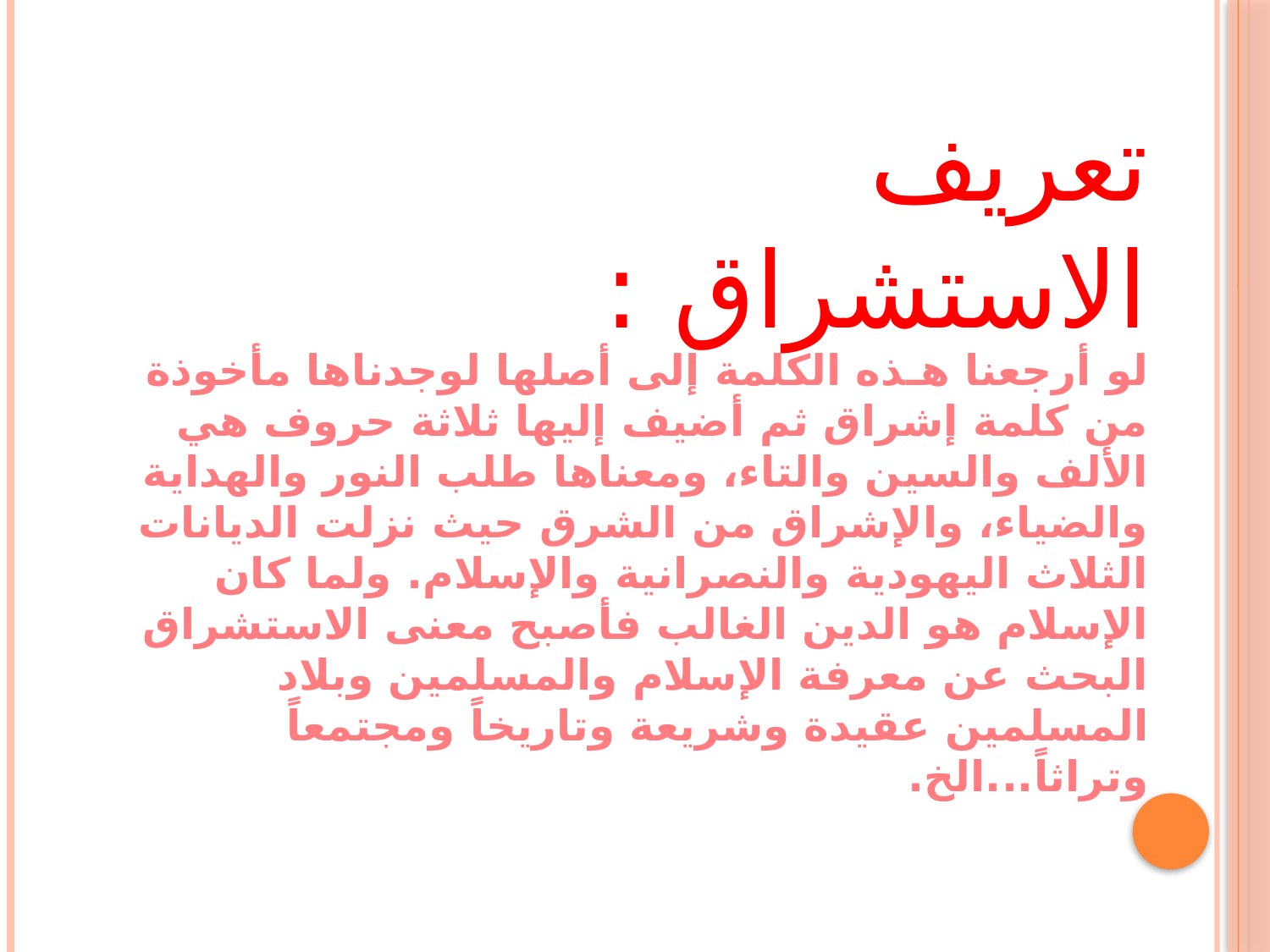

تعريف الاستشراق :
لو أرجعنا هـذه الكلمة إلى أصلها لوجدناها مأخوذة من كلمة إشراق ثم أضيف إليها ثلاثة حروف هي الألف والسين والتاء، ومعناها طلب النور والهداية والضياء، والإشراق من الشرق حيث نزلت الديانات الثلاث اليهودية والنصرانية والإسلام. ولما كان الإسلام هو الدين الغالب فأصبح معنى الاستشراق البحث عن معرفة الإسلام والمسلمين وبلاد المسلمين عقيدة وشريعة وتاريخاً ومجتمعاً وتراثاً...الخ.